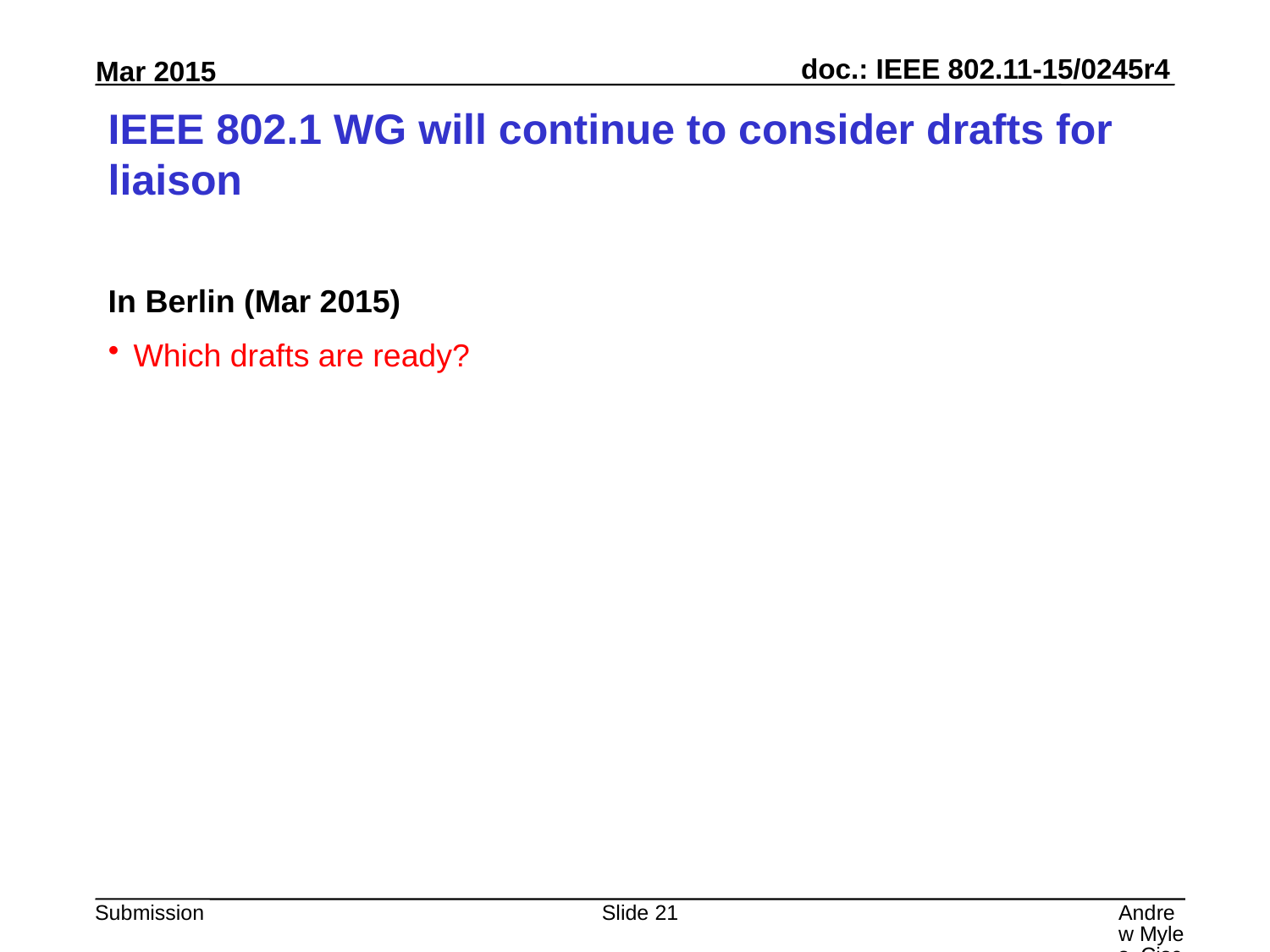

# IEEE 802.1 WG will continue to consider drafts for liaison
In Berlin (Mar 2015)
Which drafts are ready?

Slide 21
Andrew Myles, Cisco